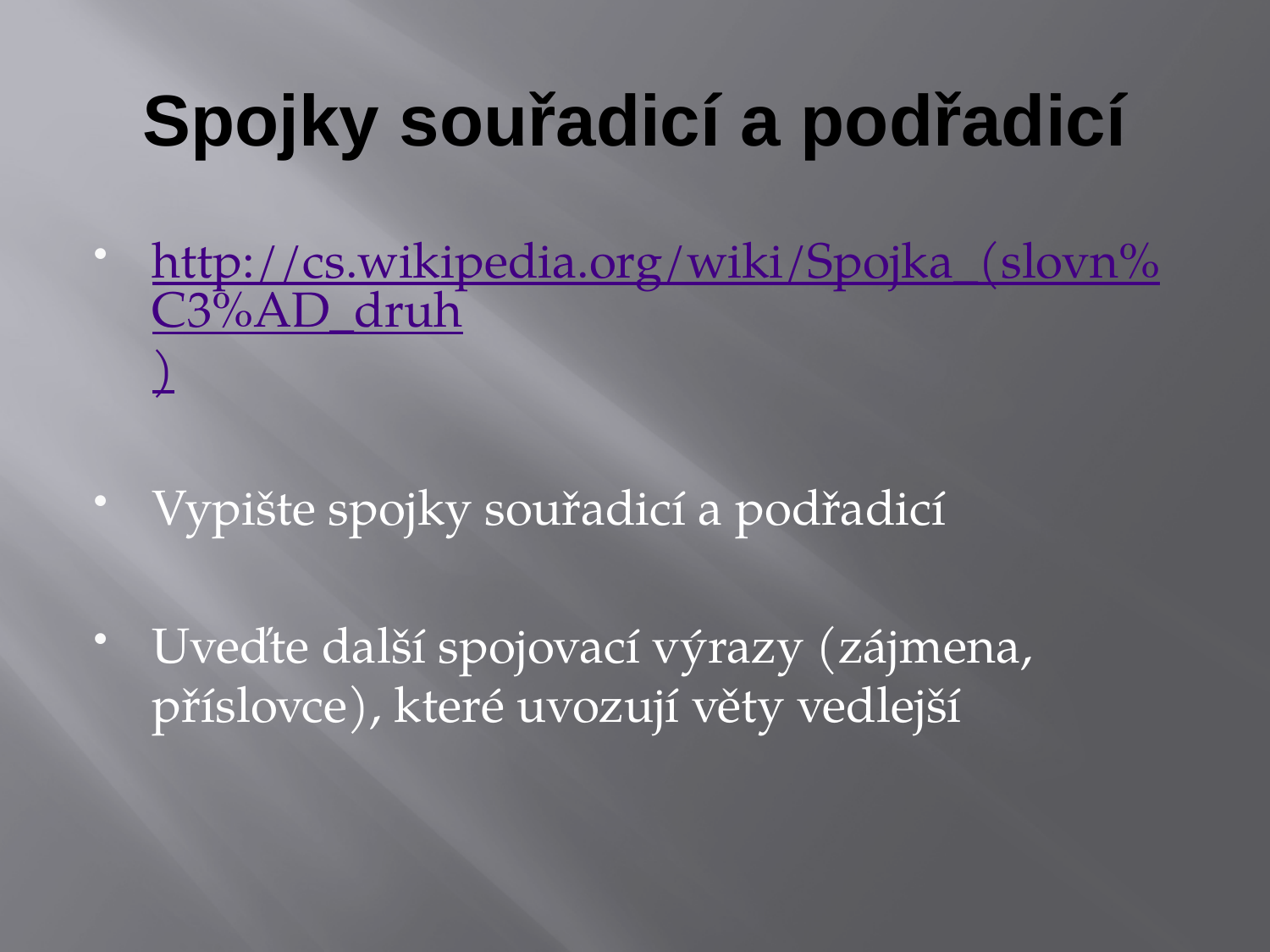

# Spojky souřadicí a podřadicí
http://cs.wikipedia.org/wiki/Spojka_(slovn%C3%AD_druh)

Vypište spojky souřadicí a podřadicí

Uveďte další spojovací výrazy (zájmena, příslovce), které uvozují věty vedlejší